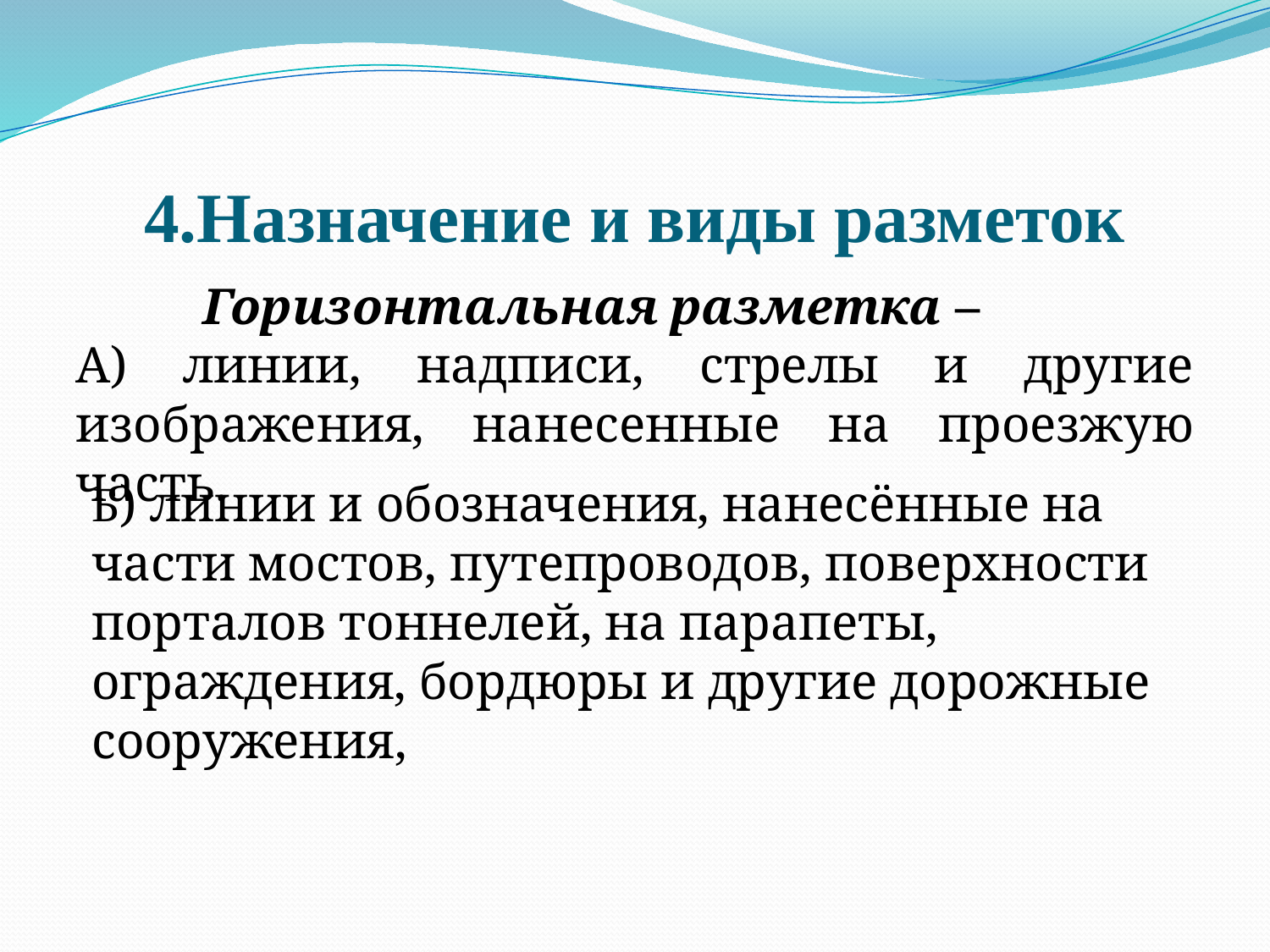

# 4.Назначение и виды разметок
	Горизонтальная разметка –
А) линии, надписи, стрелы и другие изображения, нанесенные на проезжую часть.

Б) линии и обозначения, нанесённые на части мостов, путепроводов, поверхности порталов тоннелей, на парапеты, ограждения, бордюры и другие дорожные сооружения,